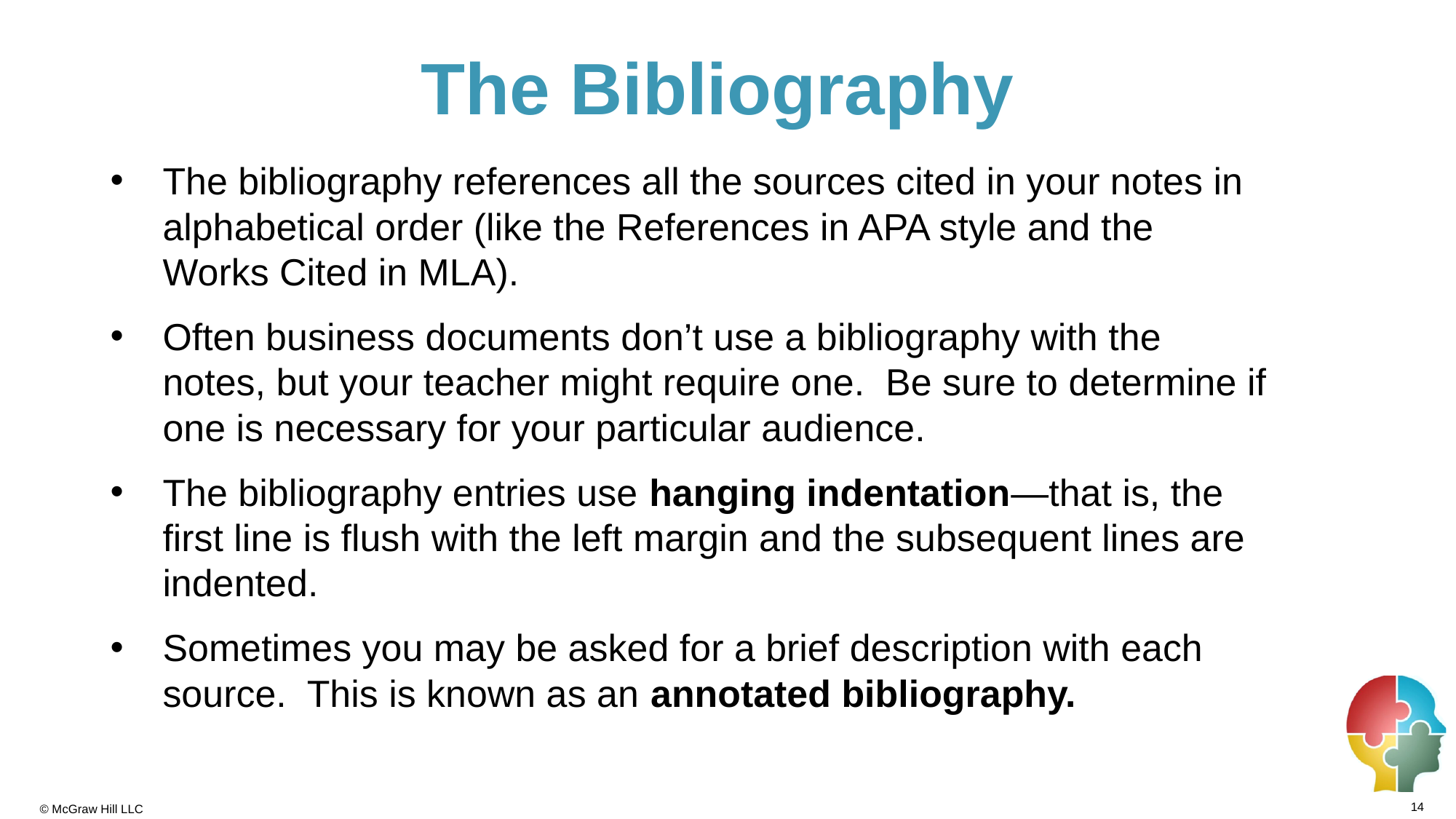

# The Bibliography
The bibliography references all the sources cited in your notes in alphabetical order (like the References in APA style and the Works Cited in MLA).
Often business documents don’t use a bibliography with the notes, but your teacher might require one.  Be sure to determine if one is necessary for your particular audience.
The bibliography entries use hanging indentation—that is, the first line is flush with the left margin and the subsequent lines are indented.
Sometimes you may be asked for a brief description with each source.  This is known as an annotated bibliography.
14